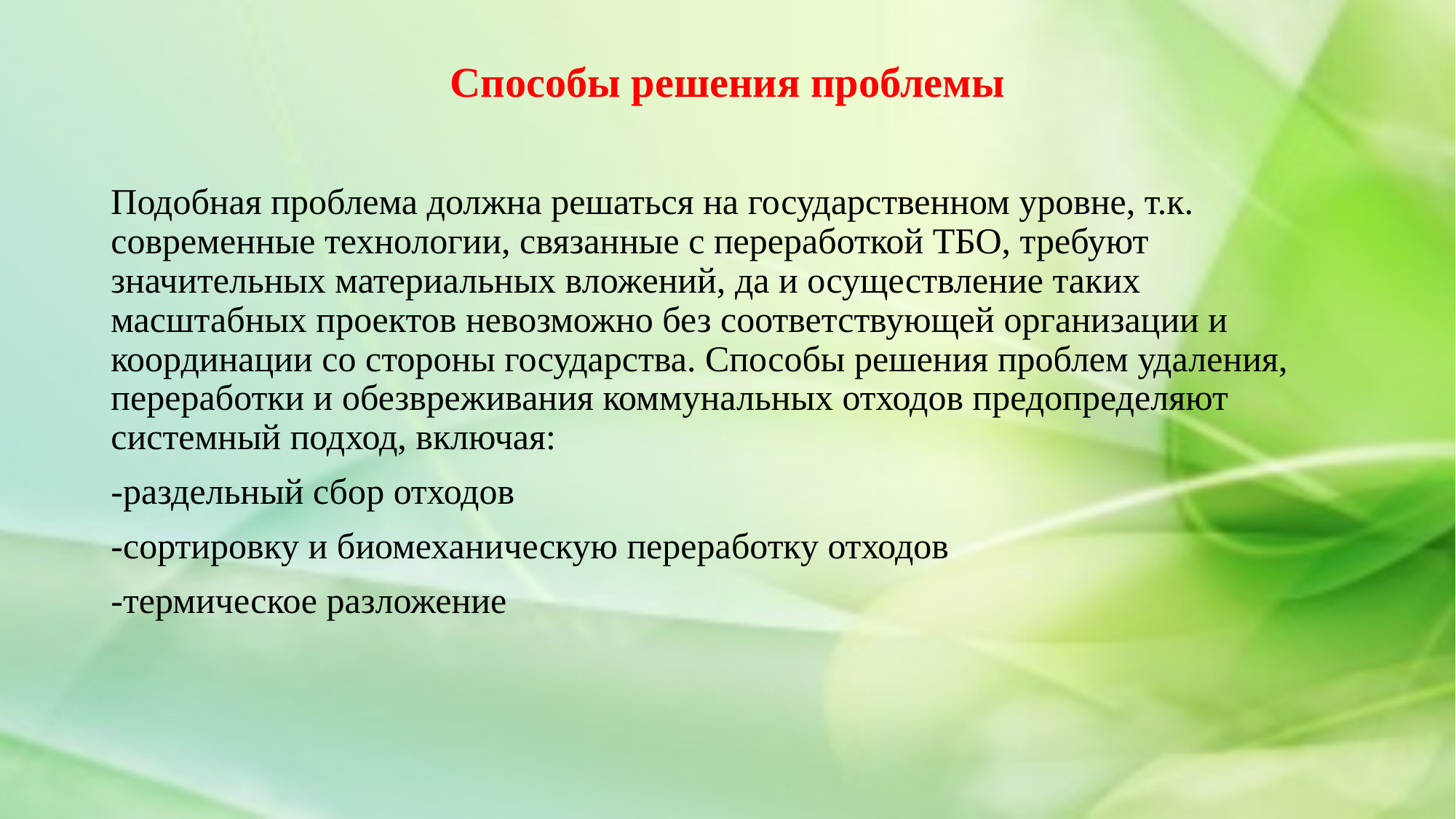

Способы решения проблемы

Подобная проблема должна решаться на государственном уровне, т.к. современные технологии, связанные с переработкой ТБО, требуют значительных материальных вложений, да и осуществление таких масштабных проектов невозможно без соответствующей организации и координации со стороны государства. Способы решения проблем удаления, переработки и обезвреживания коммунальных отходов предопределяют системный подход, включая:
-раздельный сбор отходов
-сортировку и биомеханическую переработку отходов
-термическое разложение